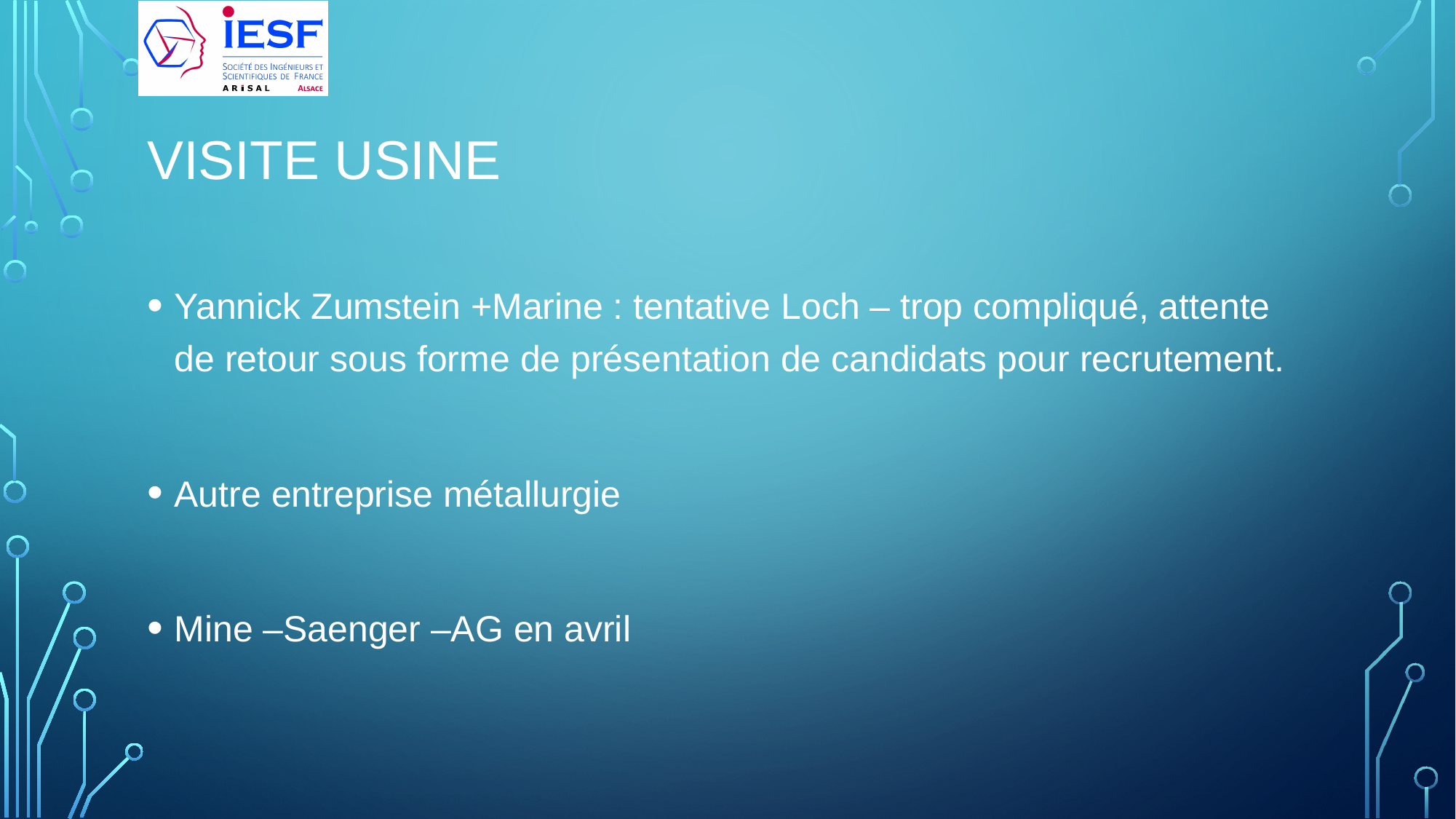

# Visite Usine
Yannick Zumstein +Marine : tentative Loch – trop compliqué, attente de retour sous forme de présentation de candidats pour recrutement.

Autre entreprise métallurgie

Mine –Saenger –AG en avril